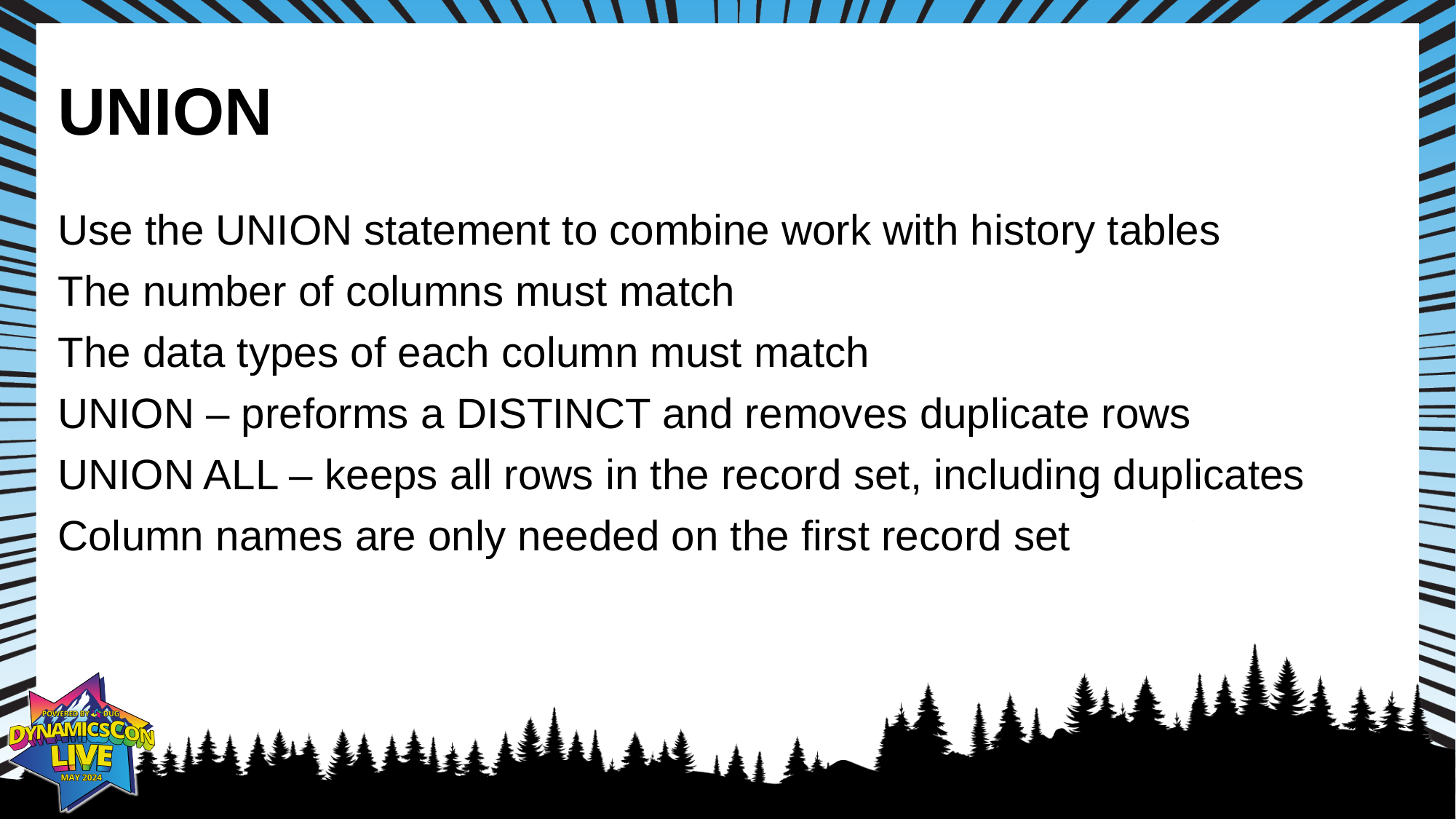

# UNION
Use the UNION statement to combine work with history tables
The number of columns must match
The data types of each column must match
UNION – preforms a DISTINCT and removes duplicate rows
UNION ALL – keeps all rows in the record set, including duplicates
Column names are only needed on the first record set